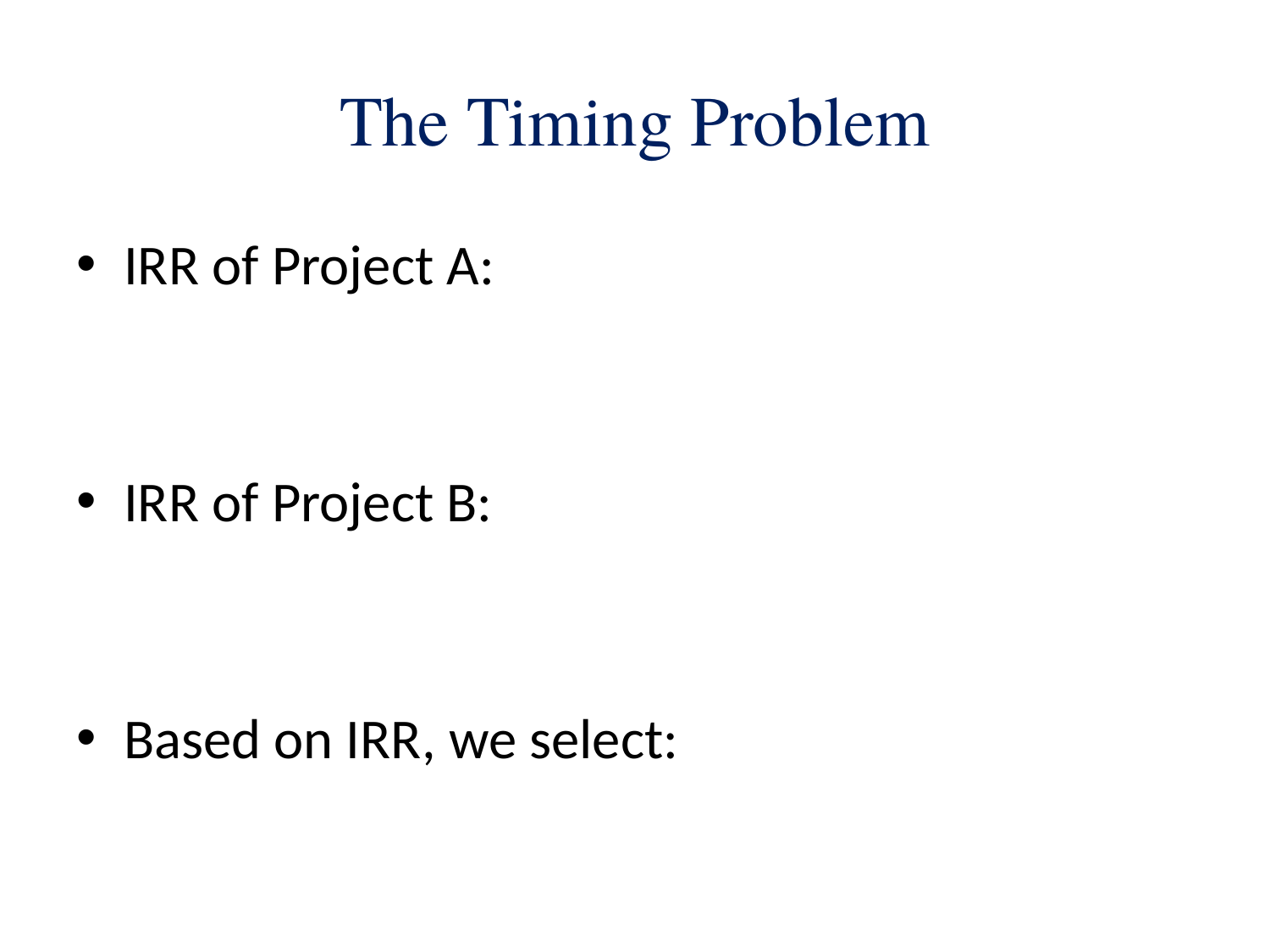

# The Timing Problem
IRR of Project A:

IRR of Project B:

Based on IRR, we select: